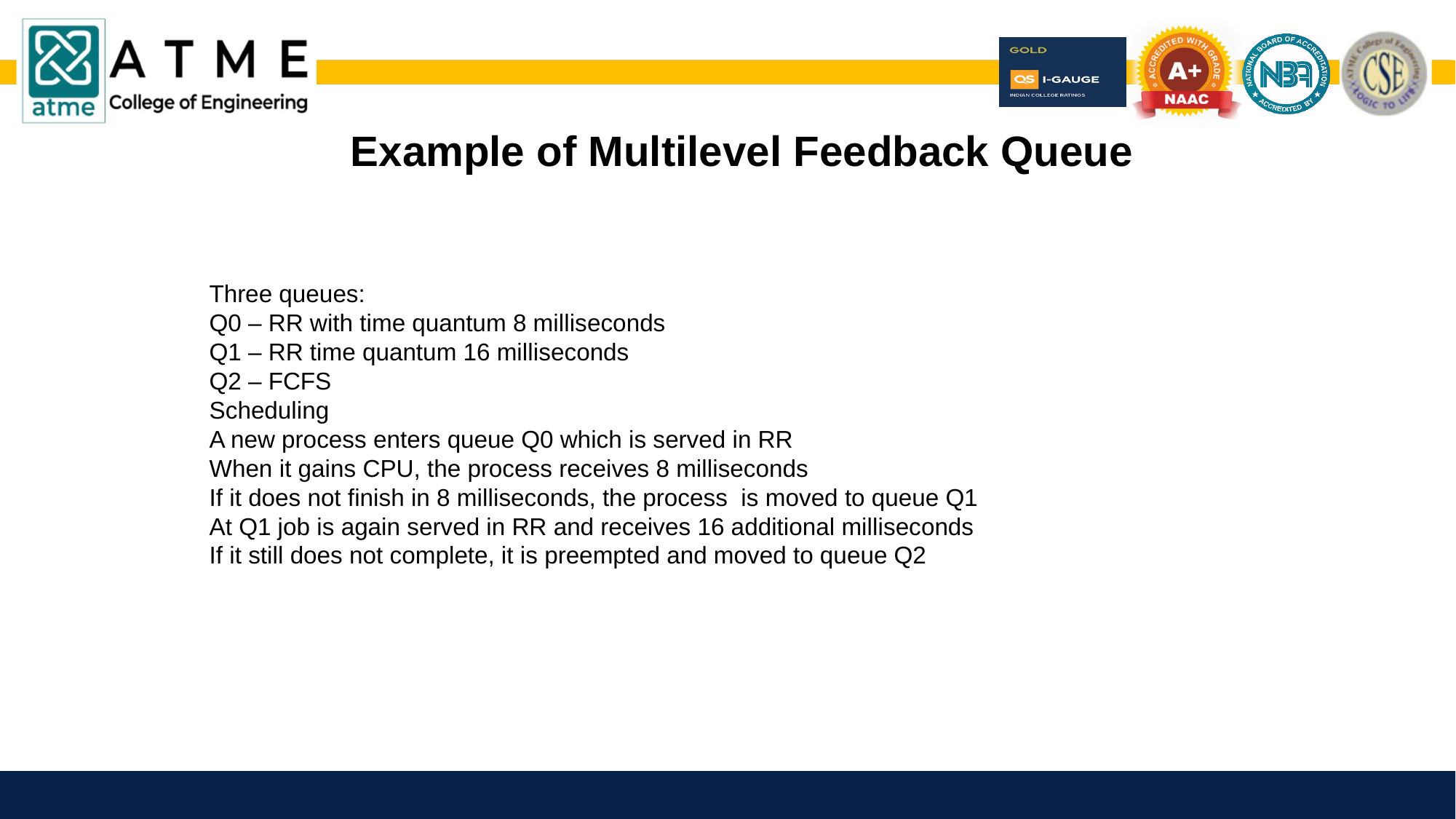

Example of Multilevel Feedback Queue
Three queues:
Q0 – RR with time quantum 8 milliseconds
Q1 – RR time quantum 16 milliseconds
Q2 – FCFS
Scheduling
A new process enters queue Q0 which is served in RR
When it gains CPU, the process receives 8 milliseconds
If it does not finish in 8 milliseconds, the process  is moved to queue Q1
At Q1 job is again served in RR and receives 16 additional milliseconds
If it still does not complete, it is preempted and moved to queue Q2